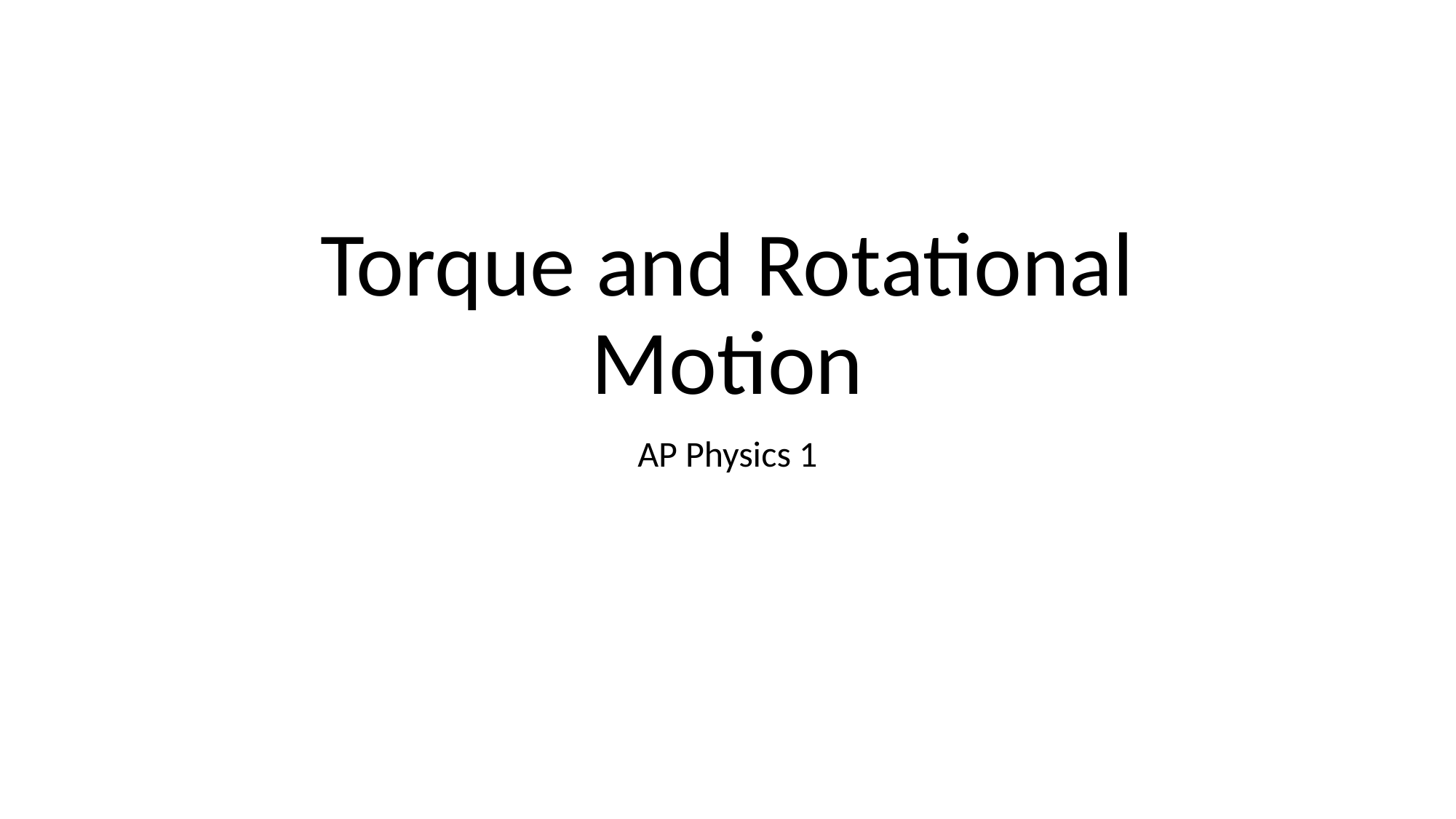

# Torque and Rotational Motion
AP Physics 1